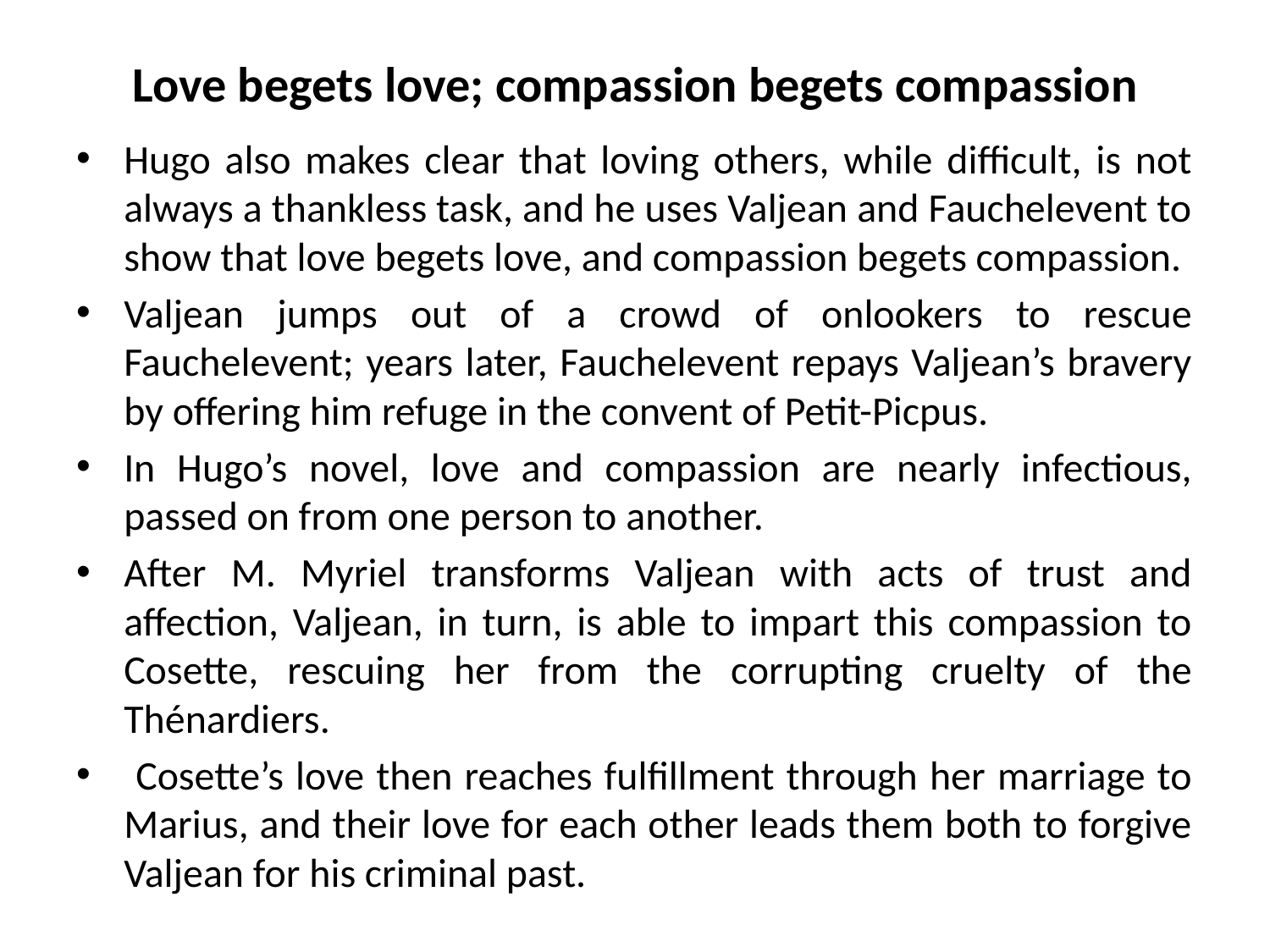

# Love begets love; compassion begets compassion
Hugo also makes clear that loving others, while difficult, is not always a thankless task, and he uses Valjean and Fauchelevent to show that love begets love, and compassion begets compassion.
Valjean jumps out of a crowd of onlookers to rescue Fauchelevent; years later, Fauchelevent repays Valjean’s bravery by offering him refuge in the convent of Petit-Picpus.
In Hugo’s novel, love and compassion are nearly infectious, passed on from one person to another.
After M. Myriel transforms Valjean with acts of trust and affection, Valjean, in turn, is able to impart this compassion to Cosette, rescuing her from the corrupting cruelty of the Thénardiers.
 Cosette’s love then reaches fulfillment through her marriage to Marius, and their love for each other leads them both to forgive Valjean for his criminal past.